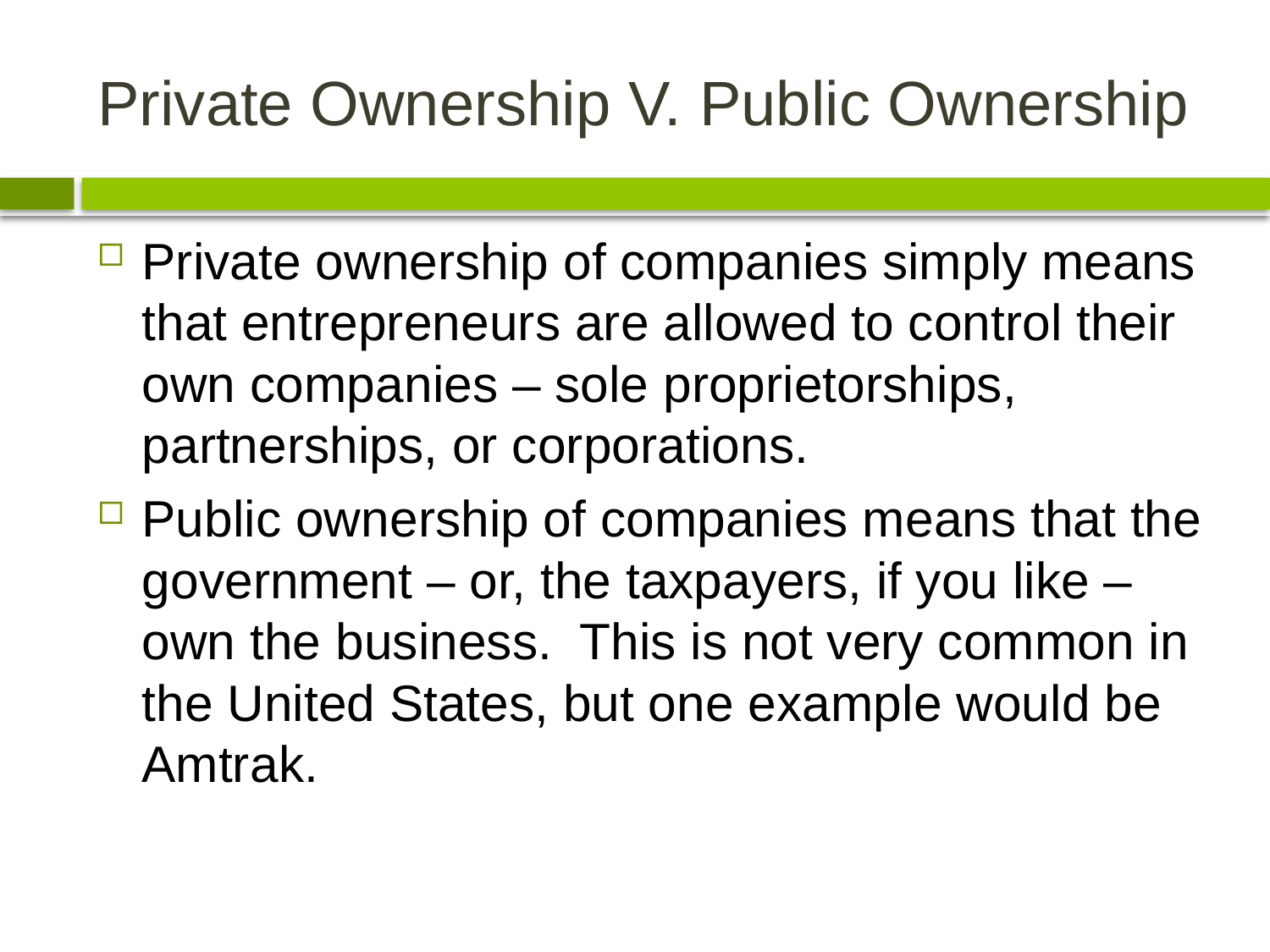

# Private Ownership V. Public Ownership
Private ownership of companies simply means that entrepreneurs are allowed to control their own companies – sole proprietorships, partnerships, or corporations.
Public ownership of companies means that the government – or, the taxpayers, if you like – own the business.  This is not very common in the United States, but one example would be Amtrak.